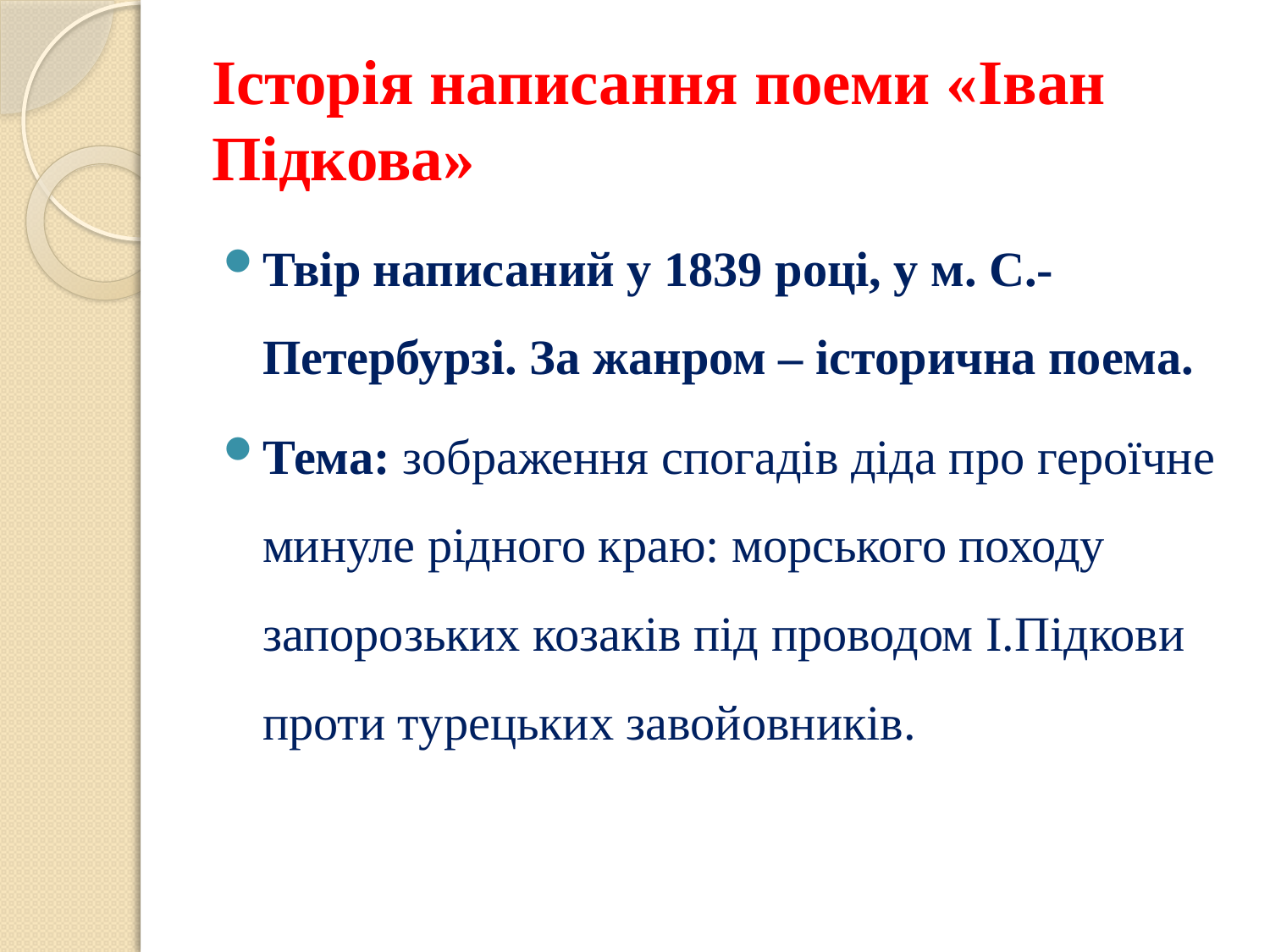

# Історія написання поеми «Іван Підкова»
Твір написаний у 1839 році, у м. С.-Петербурзі. За жанром – історична поема.
Тема: зображення спогадів діда про героїчне минуле рідного краю: морського походу запорозьких козаків під проводом І.Підкови проти турецьких завойовників.